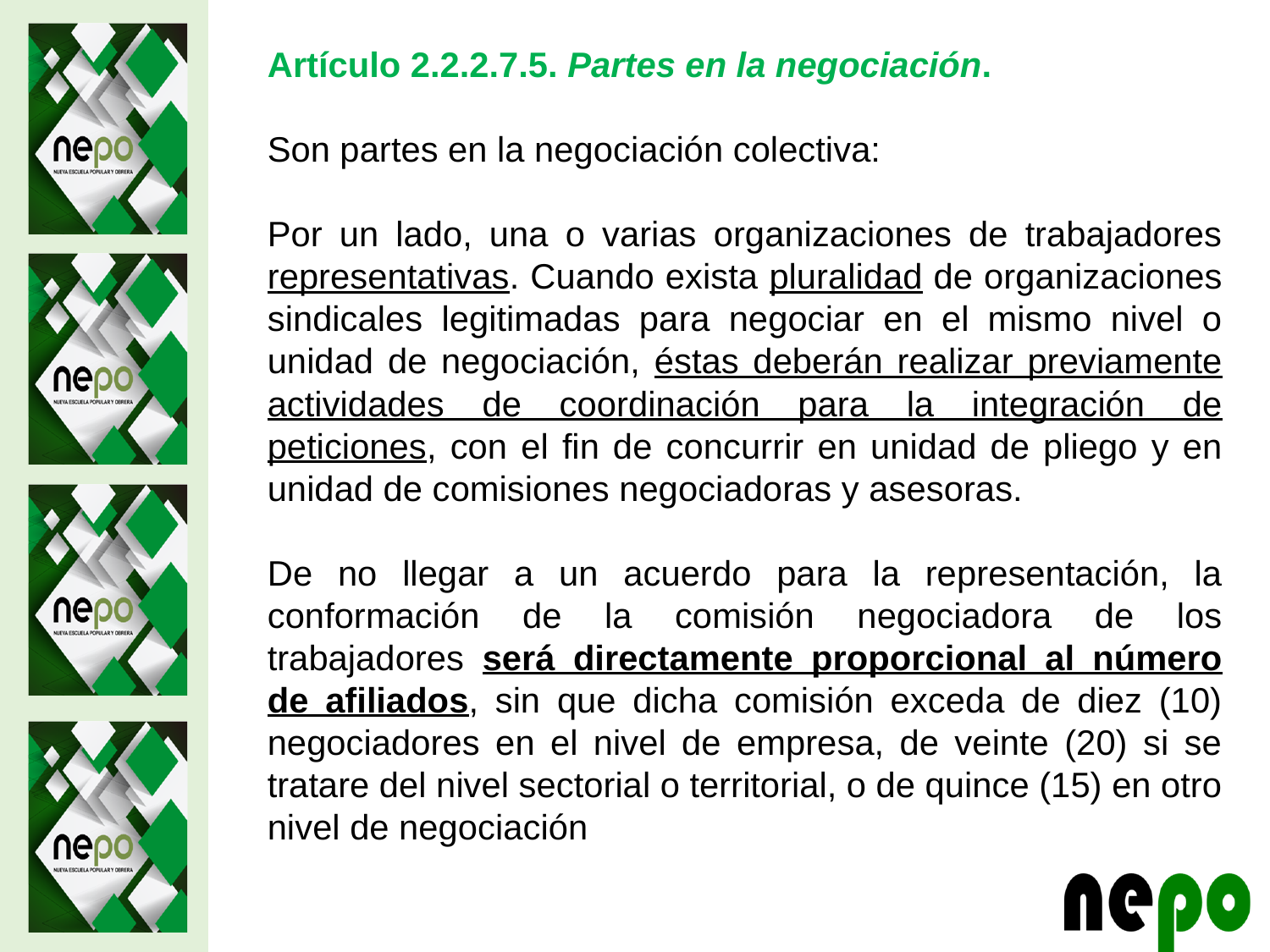

Artículo 2.2.2.7.5. Partes en la negociación.

Son partes en la negociación colectiva:

Por un lado, una o varias organizaciones de trabajadores representativas. Cuando exista pluralidad de organizaciones sindicales legitimadas para negociar en el mismo nivel o unidad de negociación, éstas deberán realizar previamente actividades de coordinación para la integración de peticiones, con el fin de concurrir en unidad de pliego y en unidad de comisiones negociadoras y asesoras.

De no llegar a un acuerdo para la representación, la conformación de la comisión negociadora de los trabajadores será directamente proporcional al número de afiliados, sin que dicha comisión exceda de diez (10) negociadores en el nivel de empresa, de veinte (20) si se tratare del nivel sectorial o territorial, o de quince (15) en otro nivel de negociación